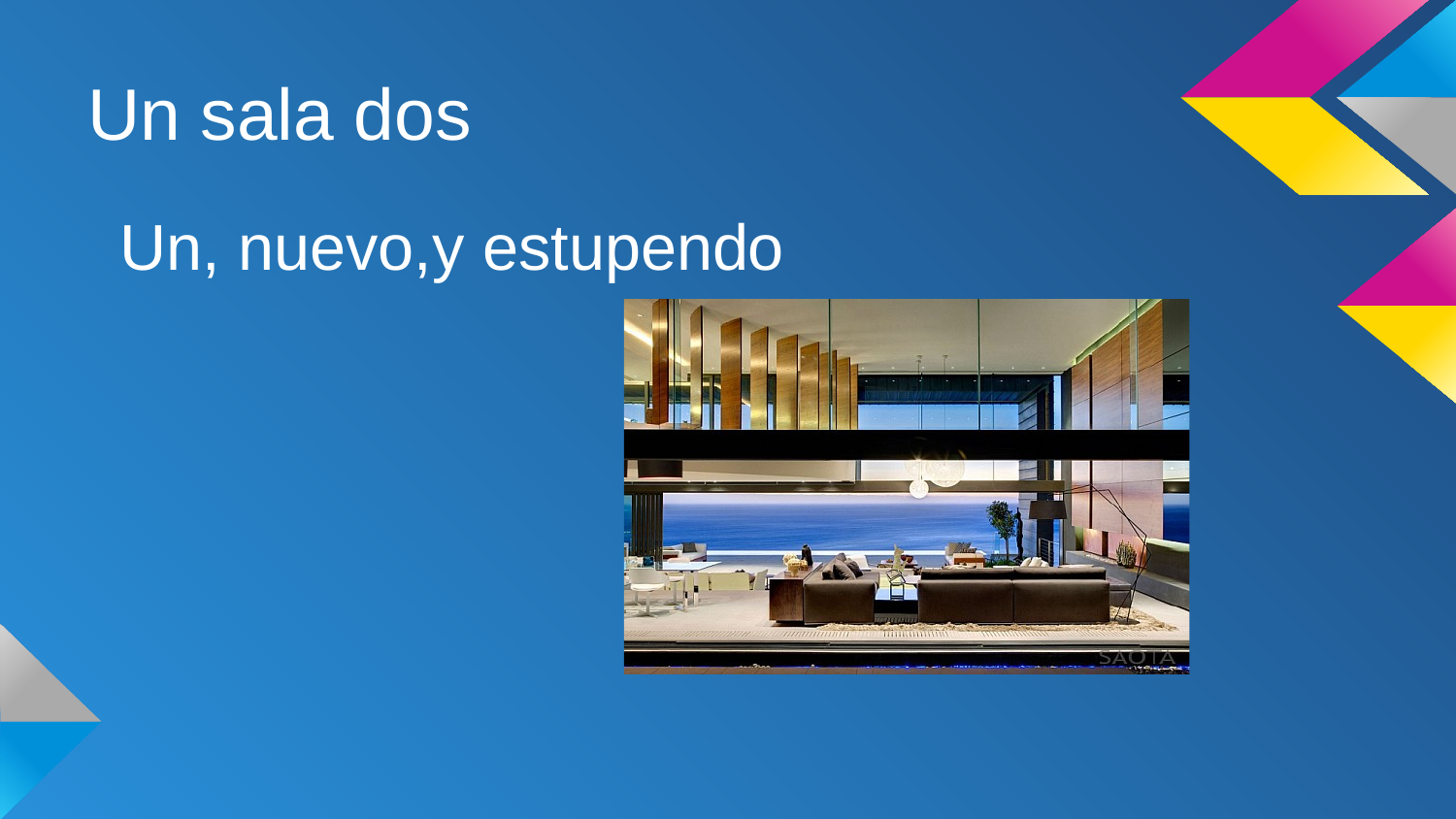

# Un sala dos
Un, nuevo,y estupendo